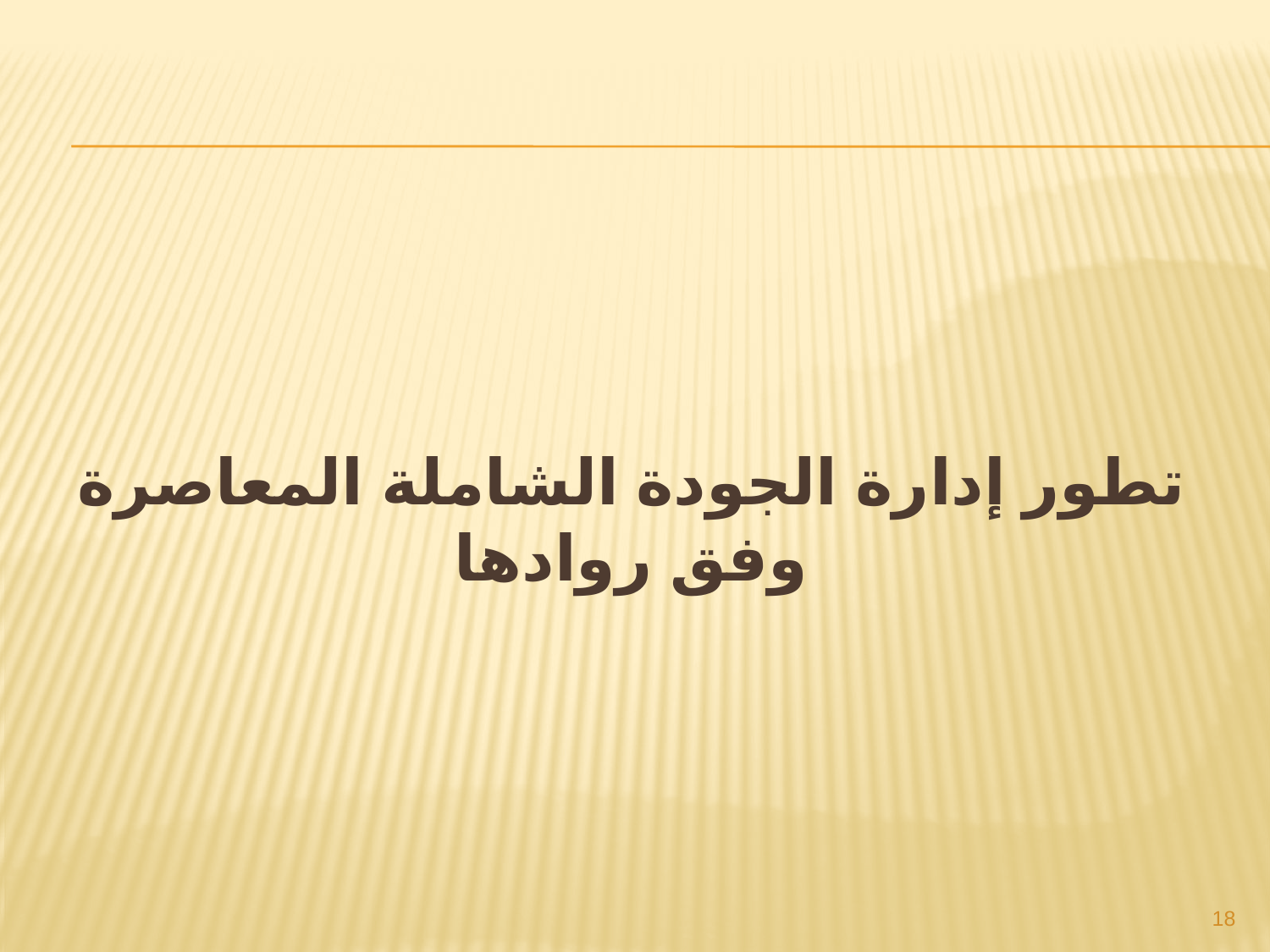

# تطور إدارة الجودة الشاملة المعاصرة وفق روادها
18